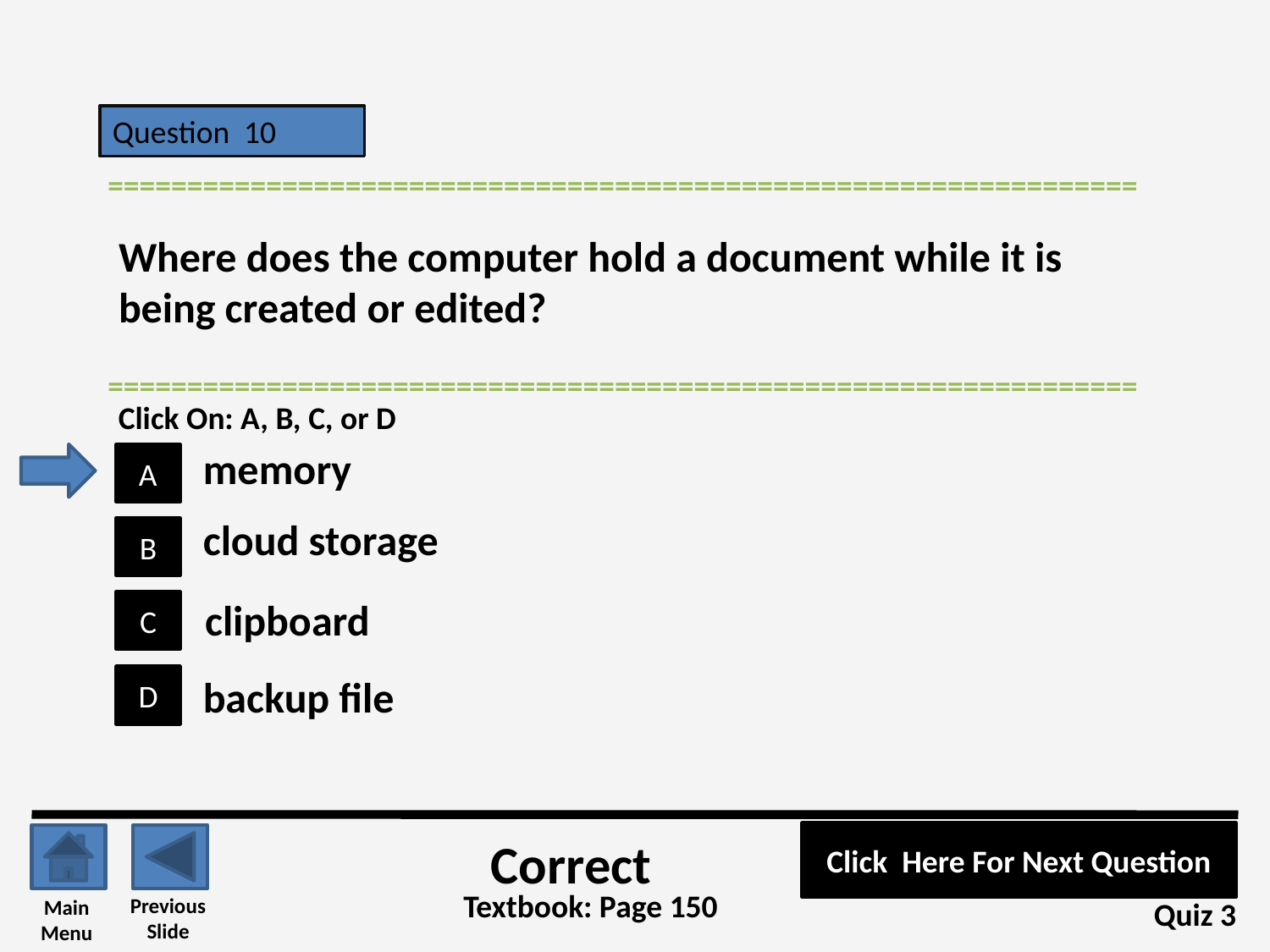

Question  10
=================================================================

Where does the computer hold a document while it is being created or edited?
=================================================================
Click On: A, B, C, or D
memory

A

cloud storage
B

clipboard
C

backup file
D
Click  Here For Next Question

Correct
Textbook: Page 150
Previous
Slide
Main
Menu
Quiz 3